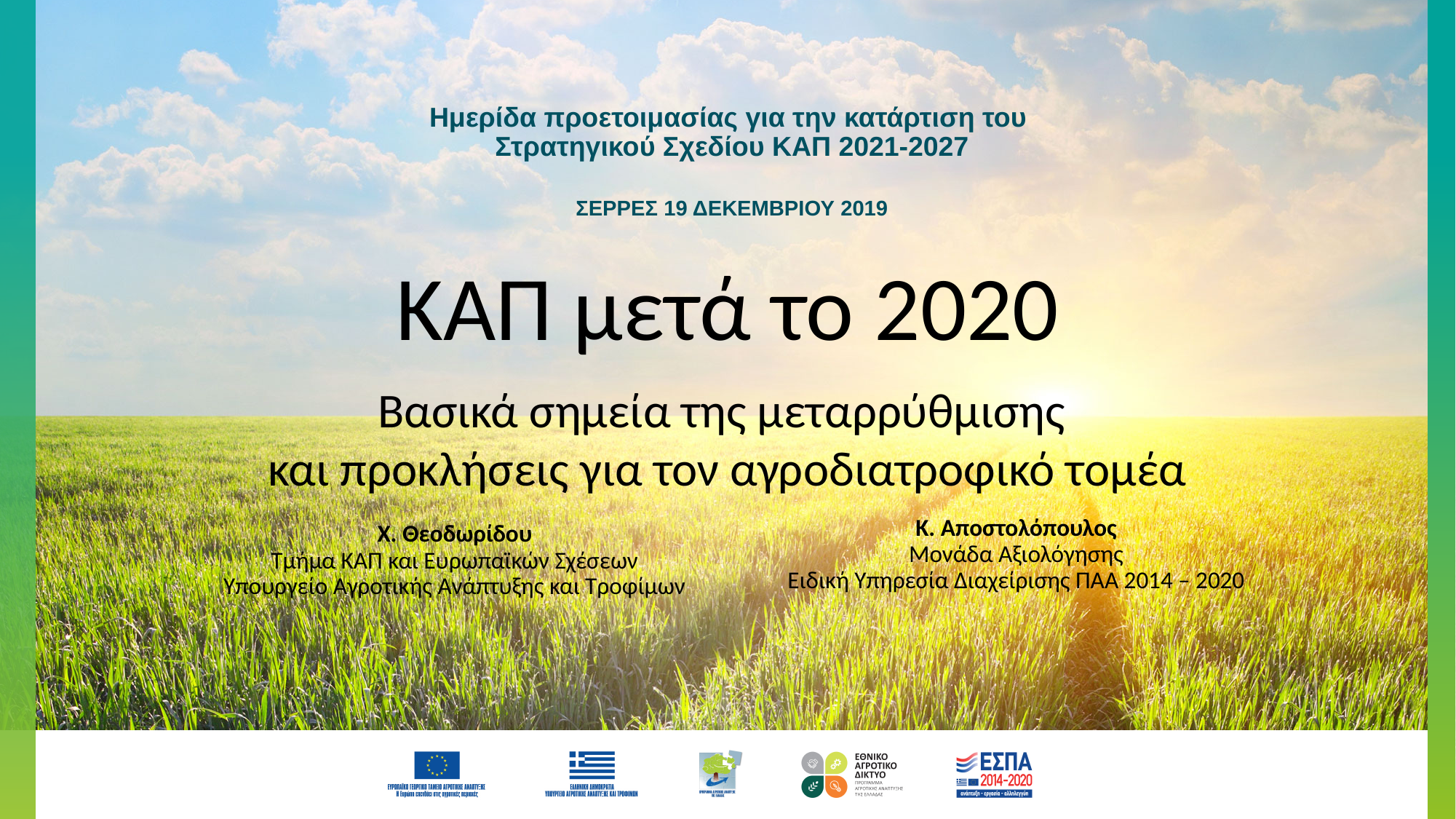

# ΚΑΠ μετά το 2020
Βασικά σημεία της μεταρρύθμισης
και προκλήσεις για τον αγροδιατροφικό τομέα
Κ. Αποστολόπουλος
Μονάδα Αξιολόγησης
Ειδική Υπηρεσία Διαχείρισης ΠΑΑ 2014 – 2020

Χ. Θεοδωρίδου
Τμήμα ΚΑΠ και Ευρωπαϊκών Σχέσεων
Υπουργείο Αγροτικής Ανάπτυξης και Τροφίμων